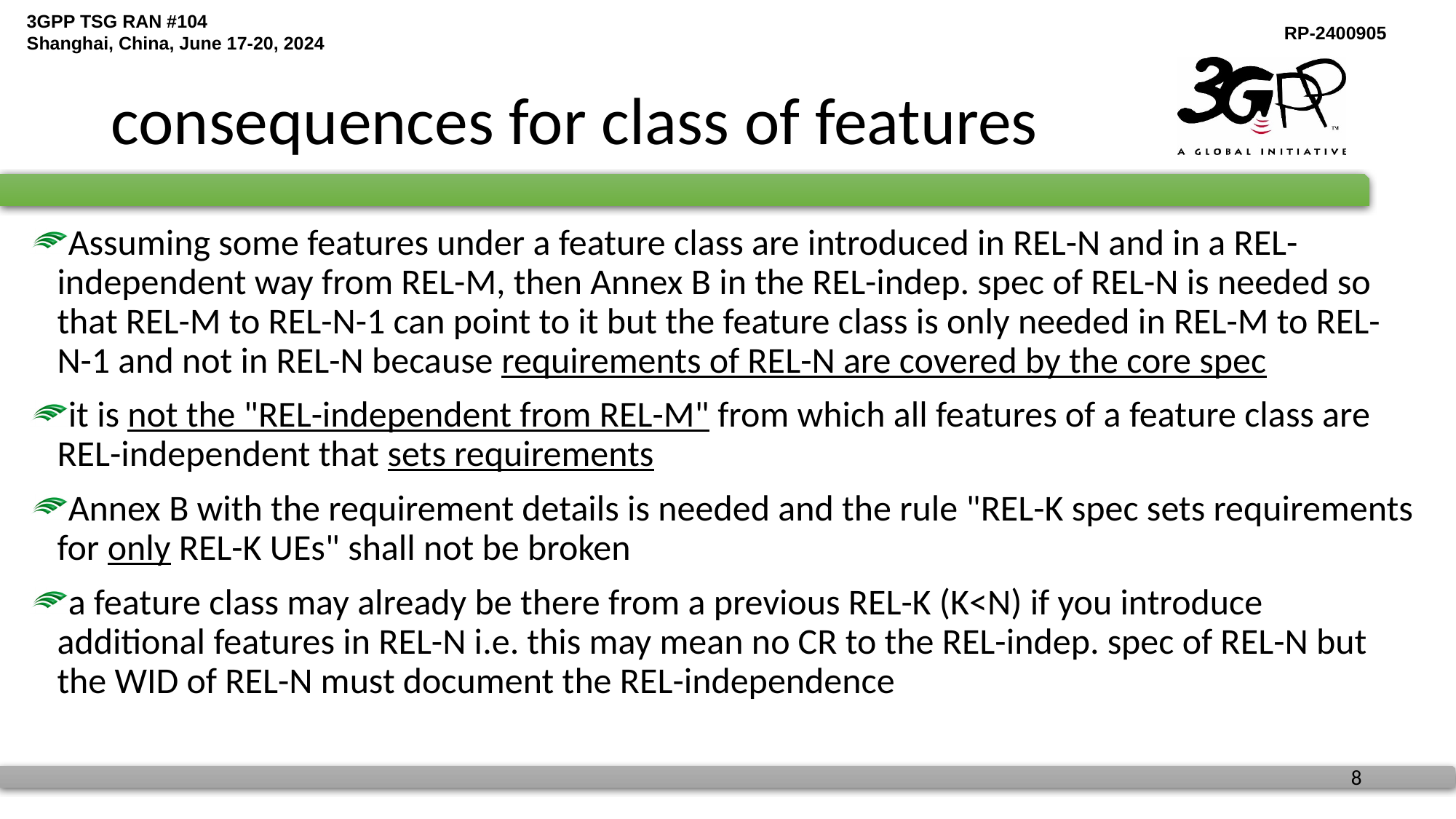

# consequences for class of features
Assuming some features under a feature class are introduced in REL-N and in a REL-independent way from REL-M, then Annex B in the REL-indep. spec of REL-N is needed so that REL-M to REL-N-1 can point to it but the feature class is only needed in REL-M to REL-N-1 and not in REL-N because requirements of REL-N are covered by the core spec
it is not the "REL-independent from REL-M" from which all features of a feature class are REL-independent that sets requirements
Annex B with the requirement details is needed and the rule "REL-K spec sets requirements for only REL-K UEs" shall not be broken
a feature class may already be there from a previous REL-K (K<N) if you introduce additional features in REL-N i.e. this may mean no CR to the REL-indep. spec of REL-N but the WID of REL-N must document the REL-independence